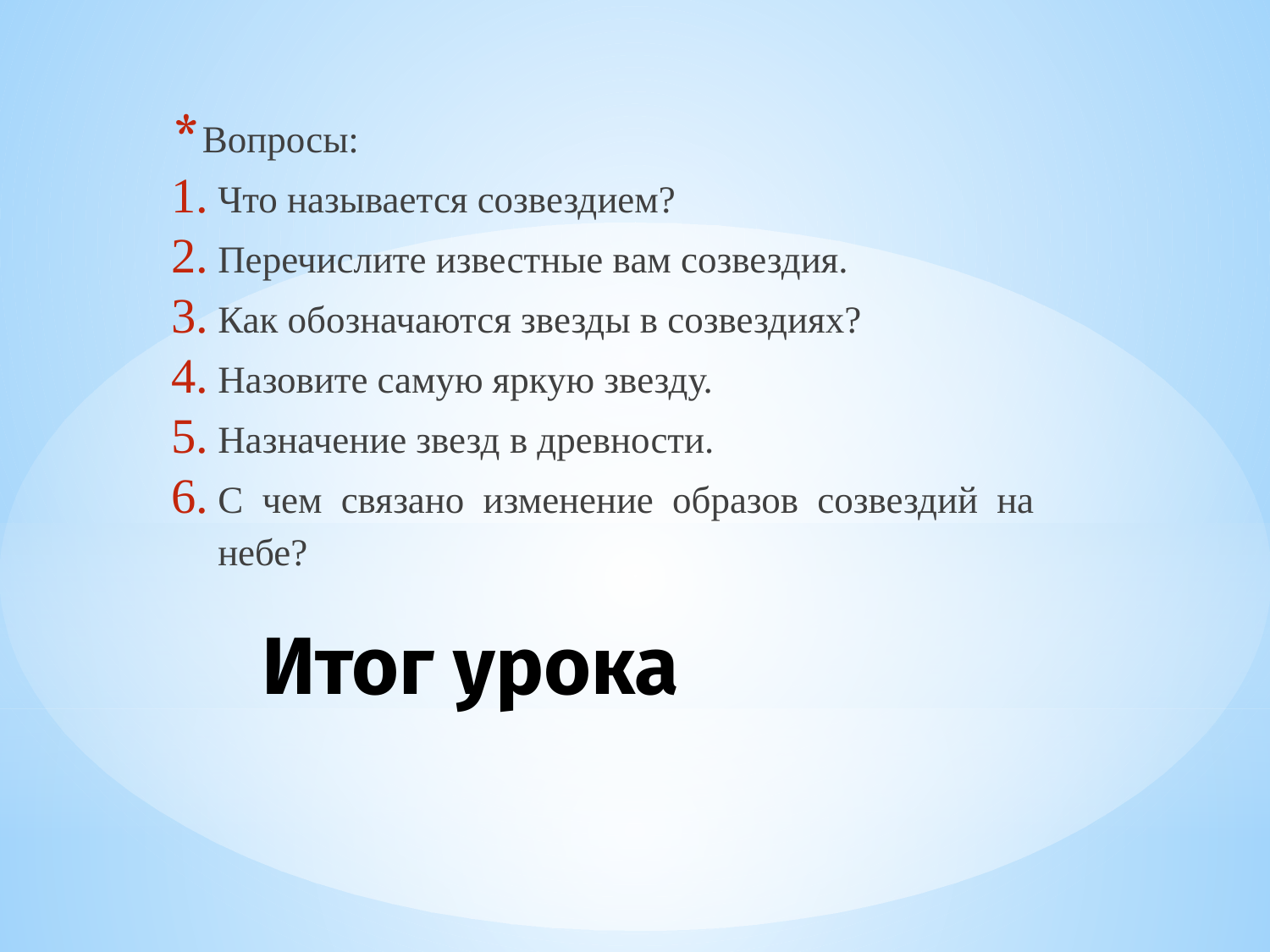

Вопросы:
Что называется созвездием?
Перечислите известные вам созвездия.
Как обозначаются звезды в созвездиях?
Назовите самую яркую звезду.
Назначение звезд в древности.
С чем связано изменение образов созвездий на небе?

# Итог урока